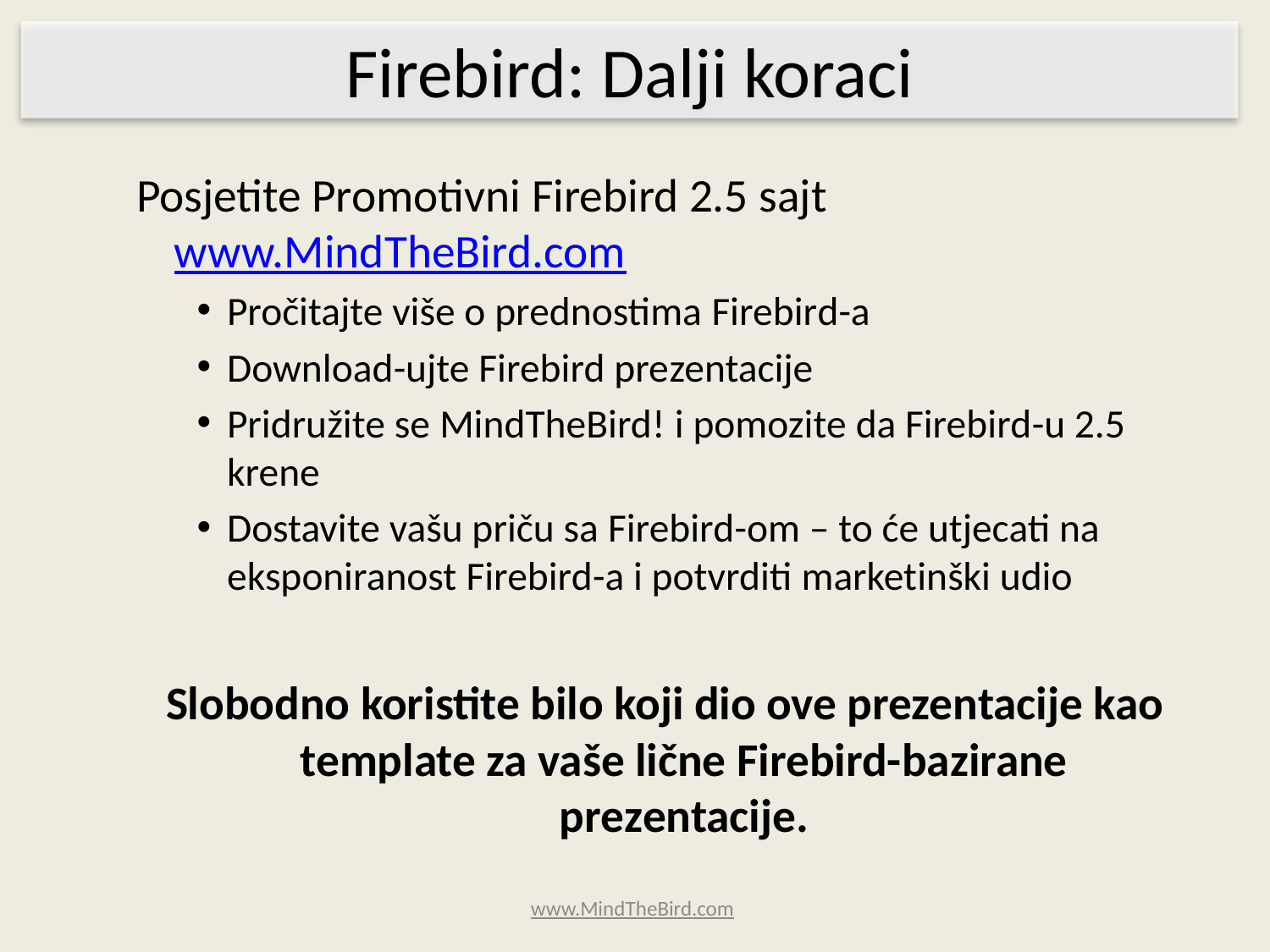

Firebird: Dalji koraci
Posjetite Promotivni Firebird 2.5 sajt www.MindTheBird.com
Pročitajte više o prednostima Firebird-a
Download-ujte Firebird prezentacije
Pridružite se MindTheBird! i pomozite da Firebird-u 2.5 krene
Dostavite vašu priču sa Firebird-om – to će utjecati na eksponiranost Firebird-a i potvrditi marketinški udio

Slobodno koristite bilo koji dio ove prezentacije kao template za vaše lične Firebird-bazirane prezentacije.
www.MindTheBird.com